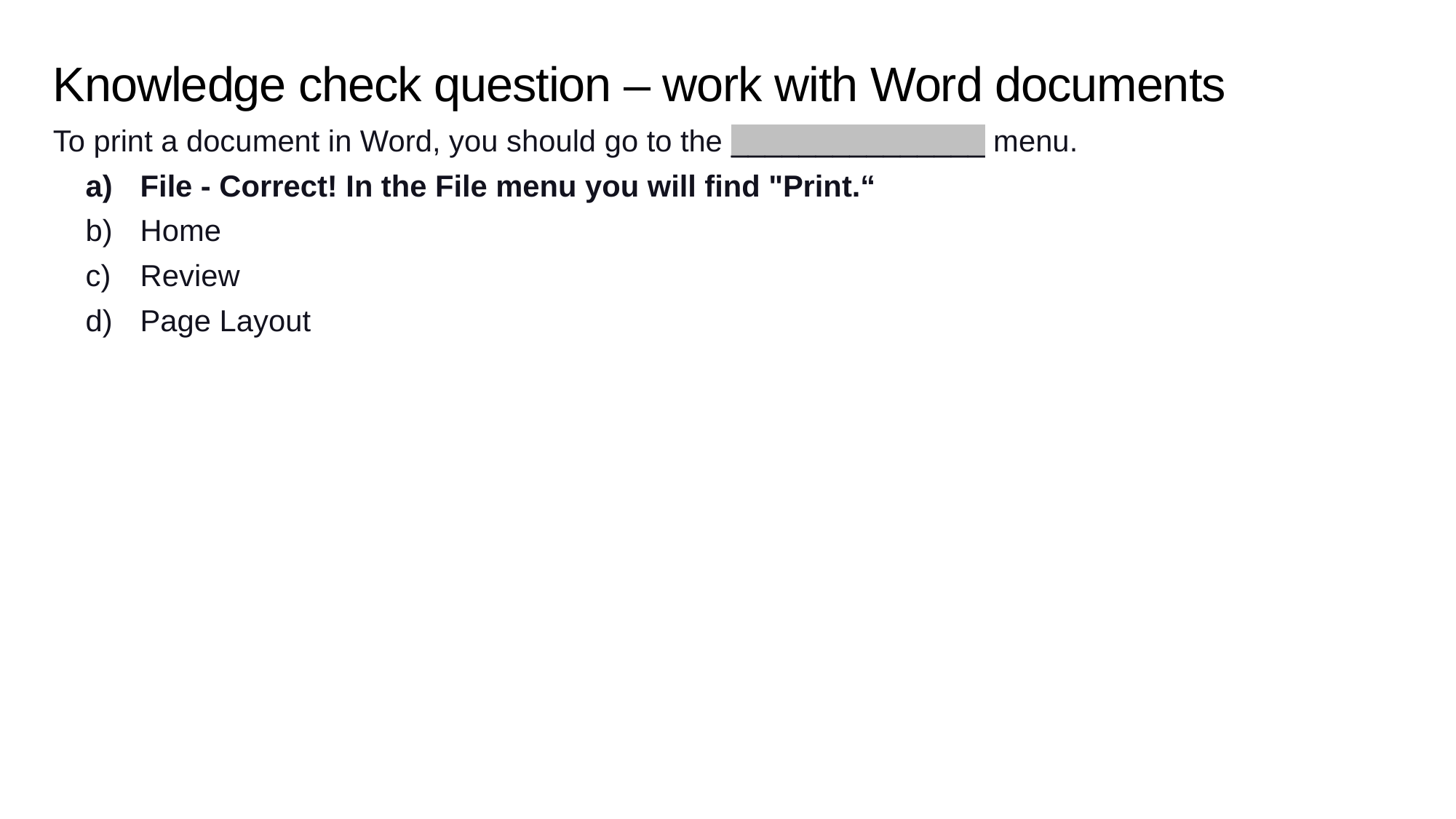

# Knowledge check question – work with Word documents
To print a document in Word, you should go to the _______________ menu.
File - Correct! In the File menu you will find "Print.“
Home
Review
Page Layout